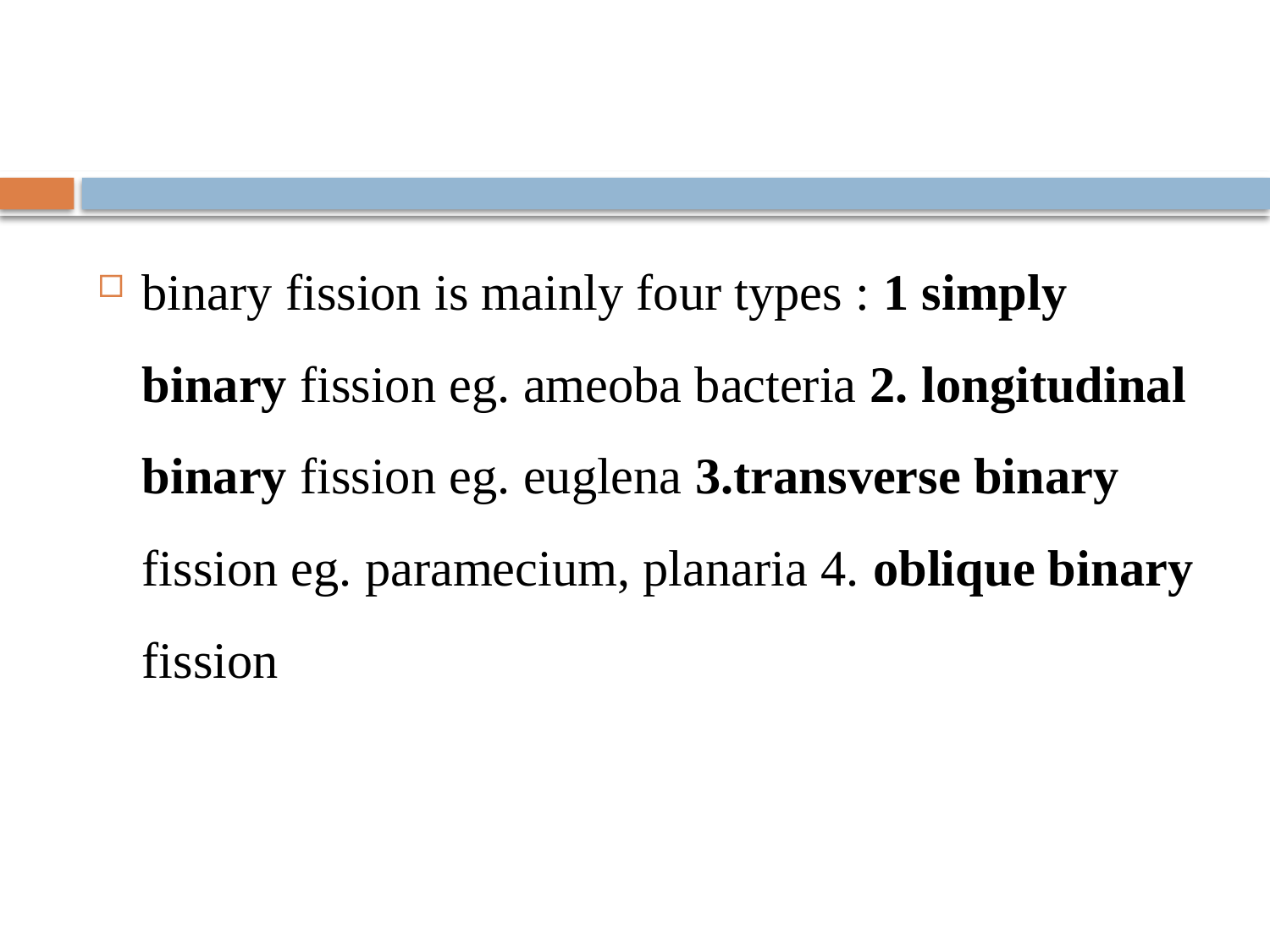

#
binary fission is mainly four types : 1 simply binary fission eg. ameoba bacteria 2. longitudinal binary fission eg. euglena 3.transverse binary fission eg. paramecium, planaria 4. oblique binary fission